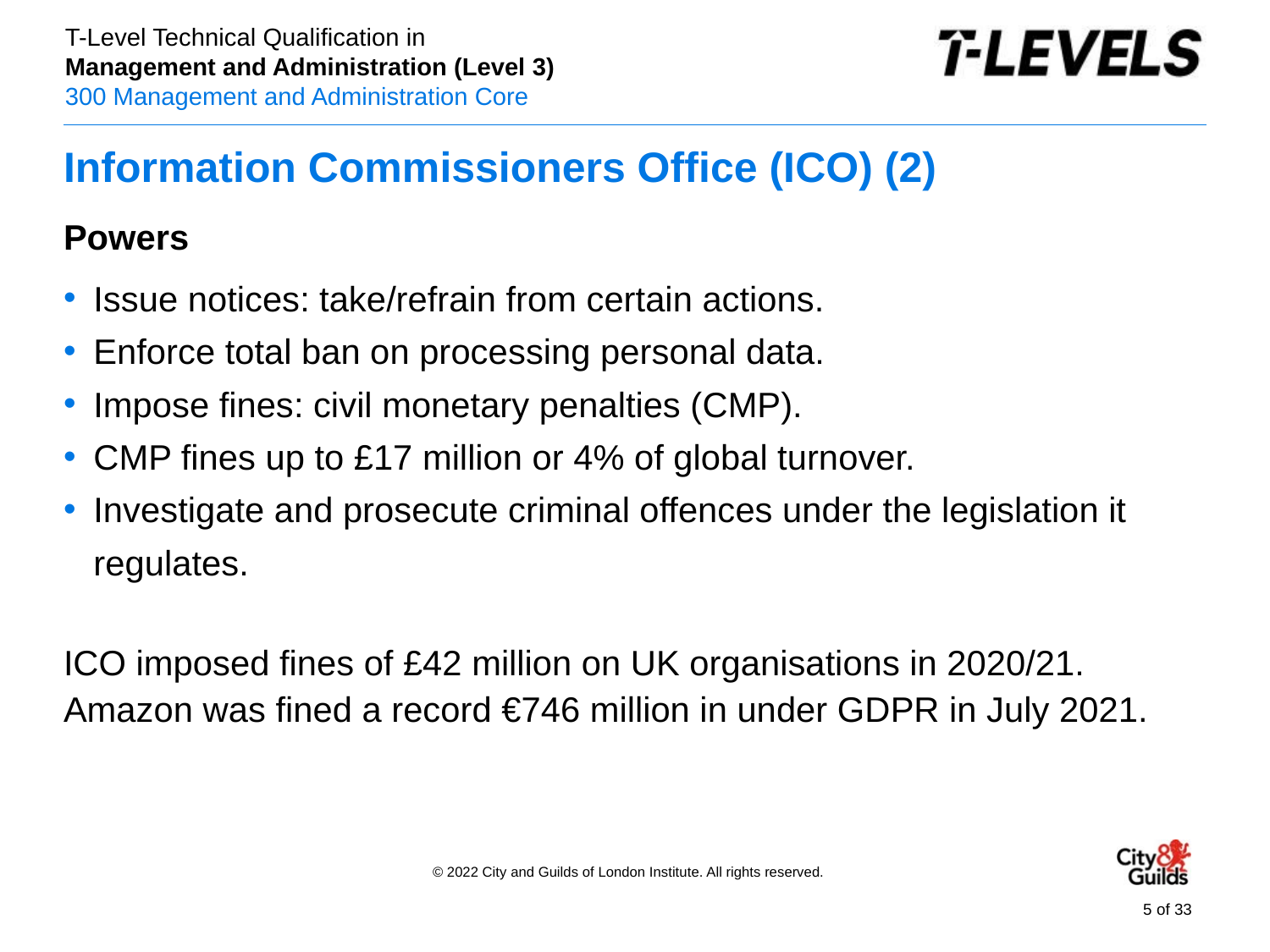

# Information Commissioners Office (ICO) (2)
Powers
Issue notices: take/refrain from certain actions.
Enforce total ban on processing personal data.
Impose fines: civil monetary penalties (CMP).
CMP fines up to £17 million or 4% of global turnover.
Investigate and prosecute criminal offences under the legislation it regulates.

ICO imposed fines of £42 million on UK organisations in 2020/21.
Amazon was fined a record €746 million in under GDPR in July 2021.